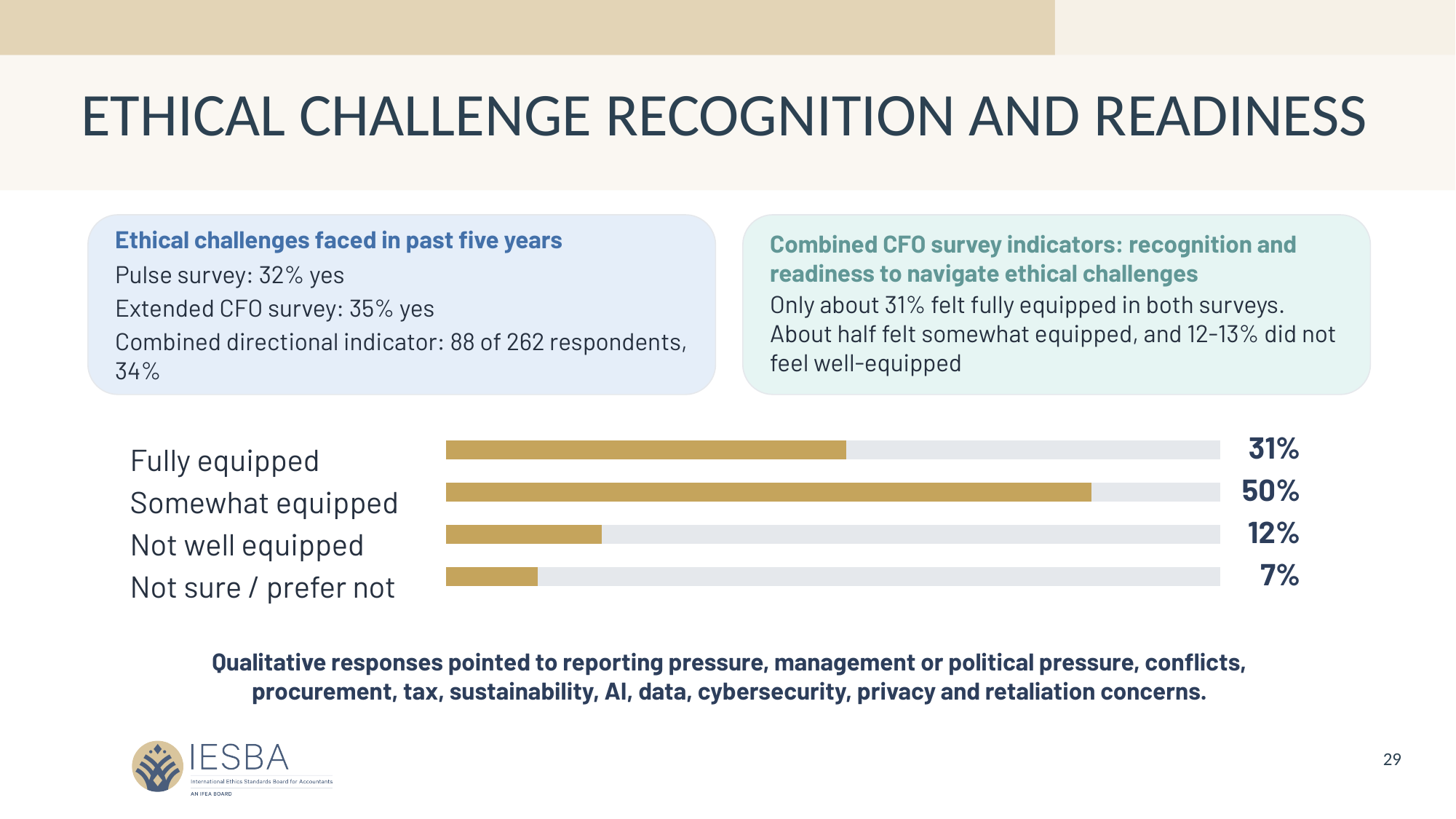

# ETHICAL CHALLENGE RECOGNITION AND READINESS

Ethical challenges faced in past five years
Combined CFO survey indicators: recognition and readiness to navigate ethical challenges
Pulse survey: 32% yes
Extended CFO survey: 35% yes
Combined directional indicator: 88 of 262 respondents, 34%
Only about 31% felt fully equipped in both surveys. About half felt somewhat equipped, and 12-13% did not feel well-equipped
31%
Fully equipped

50%
Somewhat equipped

12%
Not well equipped

7%
Not sure / prefer not

Qualitative responses pointed to reporting pressure, management or political pressure, conflicts, procurement, tax, sustainability, AI, data, cybersecurity, privacy and retaliation concerns.
29